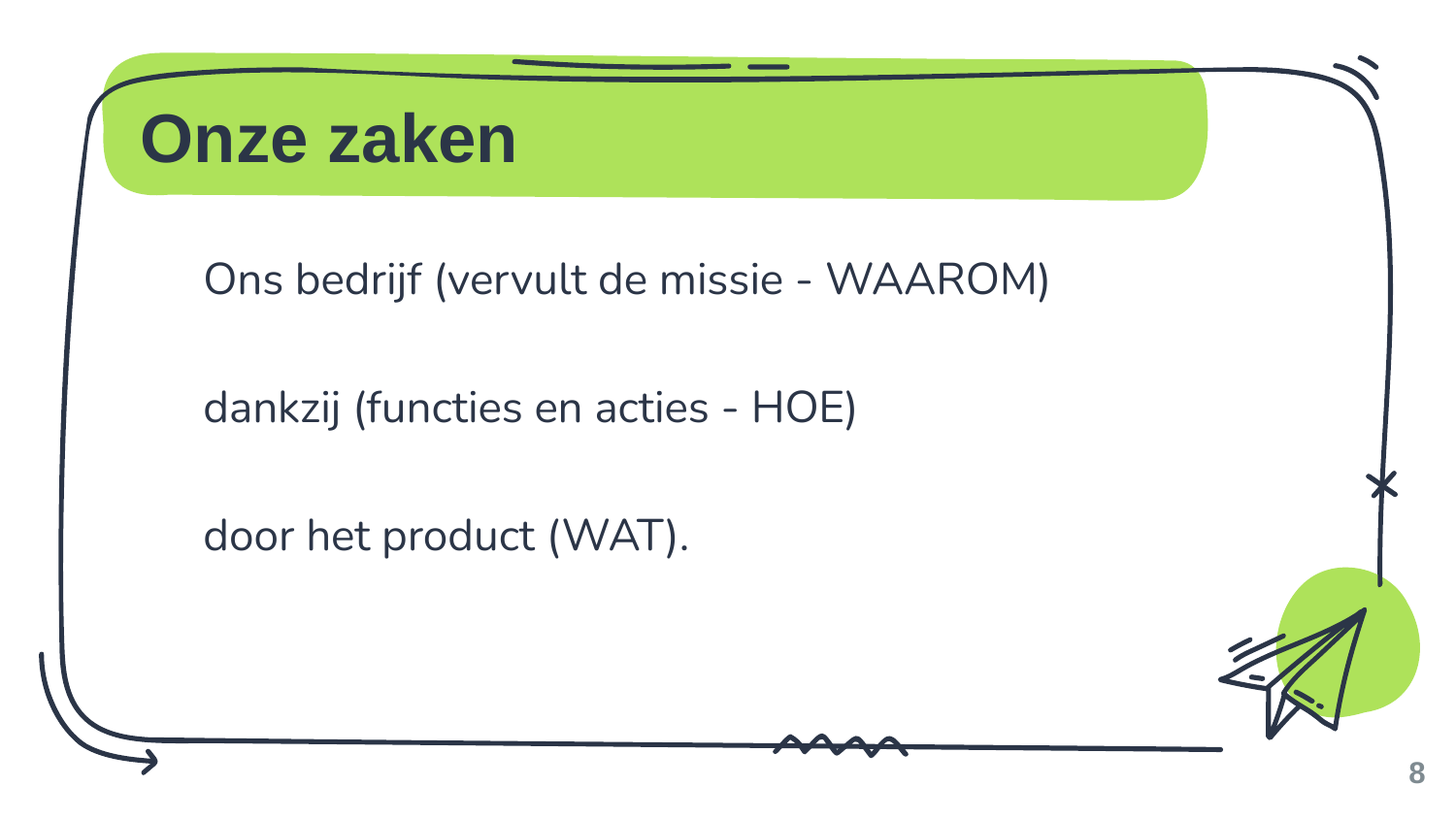

# Onze zaken
Ons bedrijf (vervult de missie - WAAROM)

dankzij (functies en acties - HOE)

door het product (WAT).

8